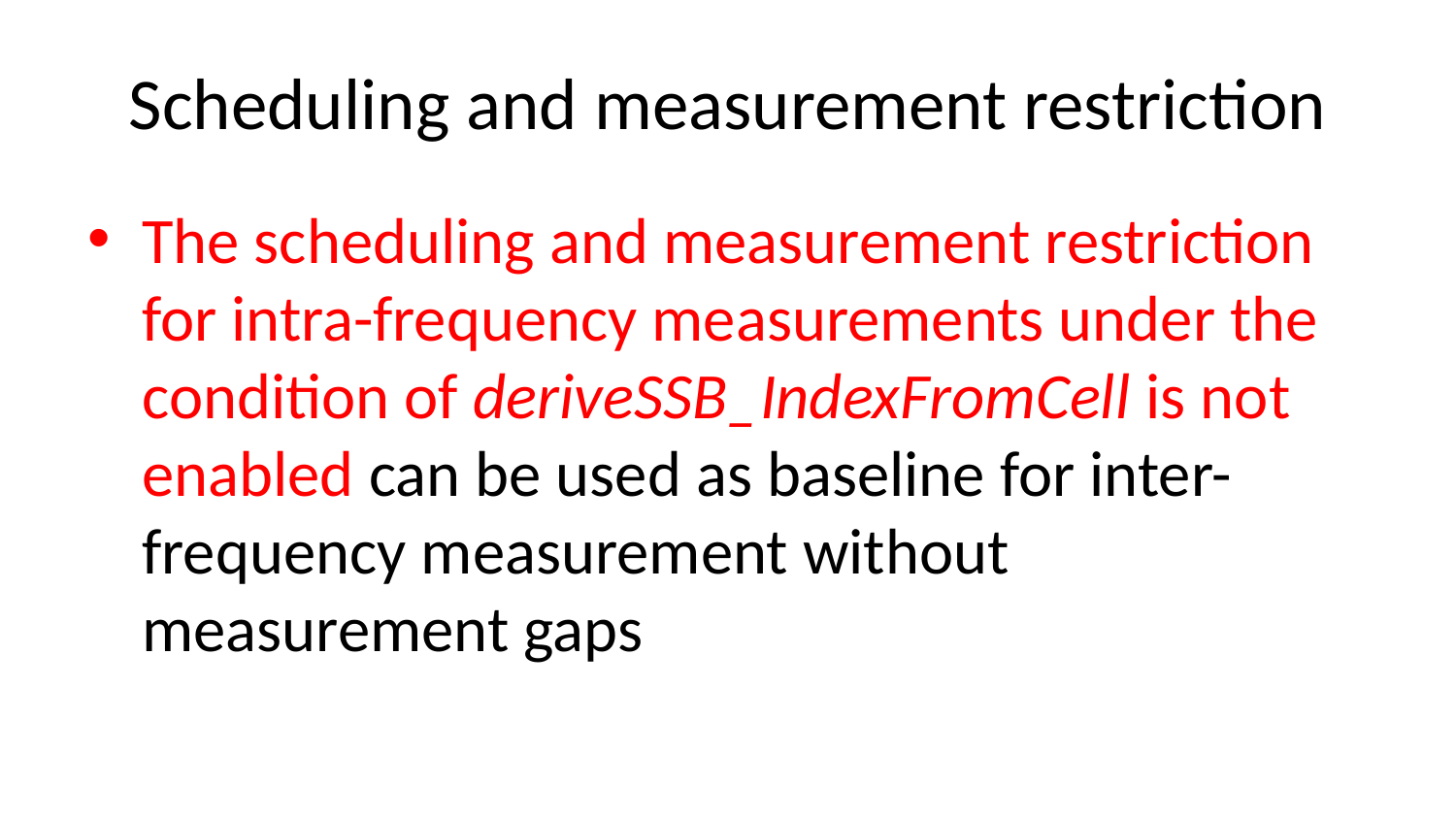

# Scheduling and measurement restriction
The scheduling and measurement restriction for intra-frequency measurements under the condition of deriveSSB_IndexFromCell is not enabled can be used as baseline for inter-frequency measurement without measurement gaps